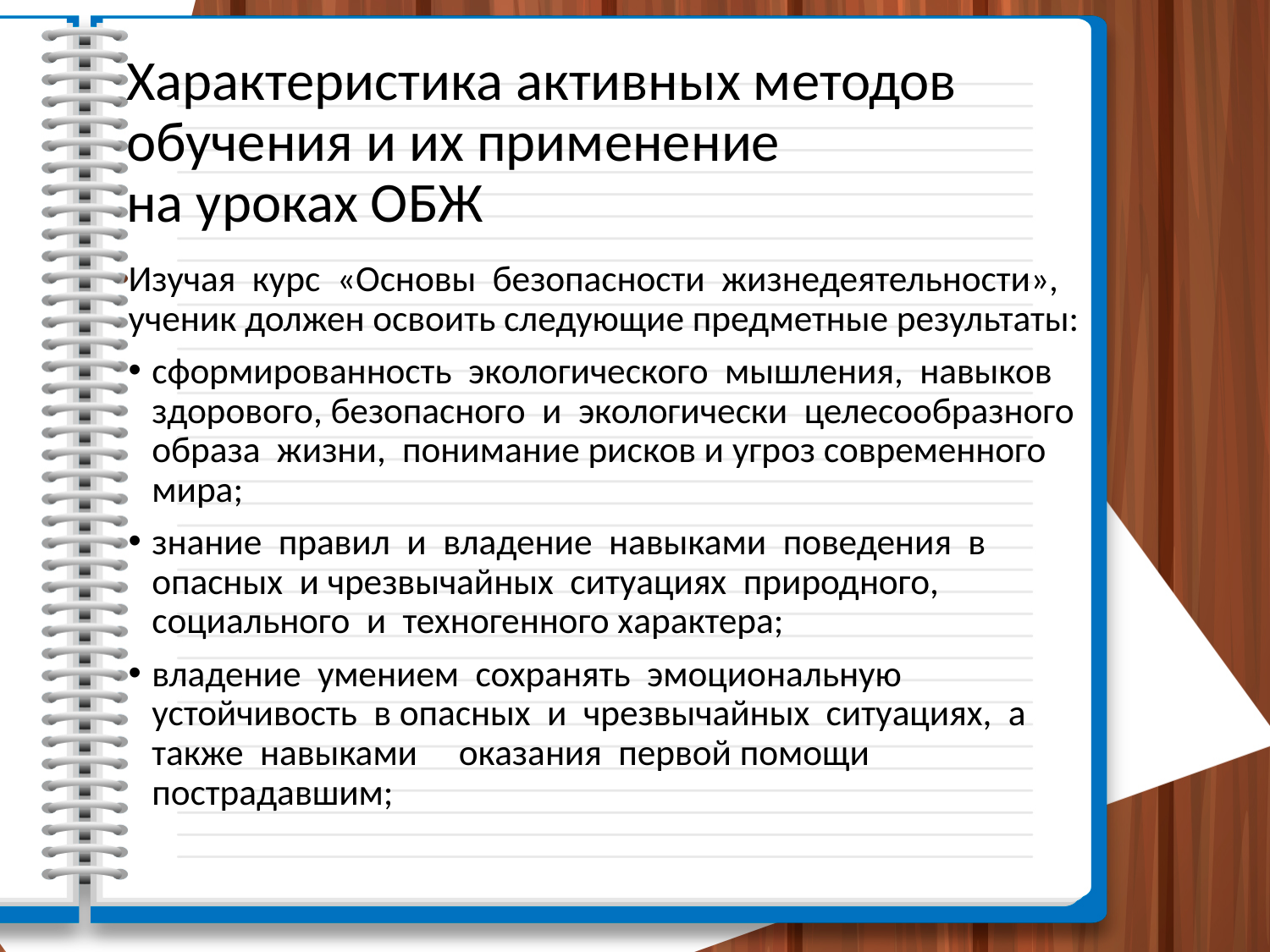

# Характеристика активных методов обучения и их применение на уроках ОБЖ
Изучая  курс  «Основы  безопасности  жизнедеятельности»,  ученик должен освоить следующие предметные результаты:
сформированность  экологического  мышления,  навыков здорового, безопасного  и  экологически  целесообразного  образа  жизни,  понимание рисков и угроз современного мира;
знание  правил  и  владение  навыками  поведения  в  опасных  и чрезвычайных  ситуациях  природного,  социального  и  техногенного характера;
владение  умением  сохранять  эмоциональную  устойчивость  в опасных  и  чрезвычайных  ситуациях,  а  также  навыками     оказания  первой помощи пострадавшим;